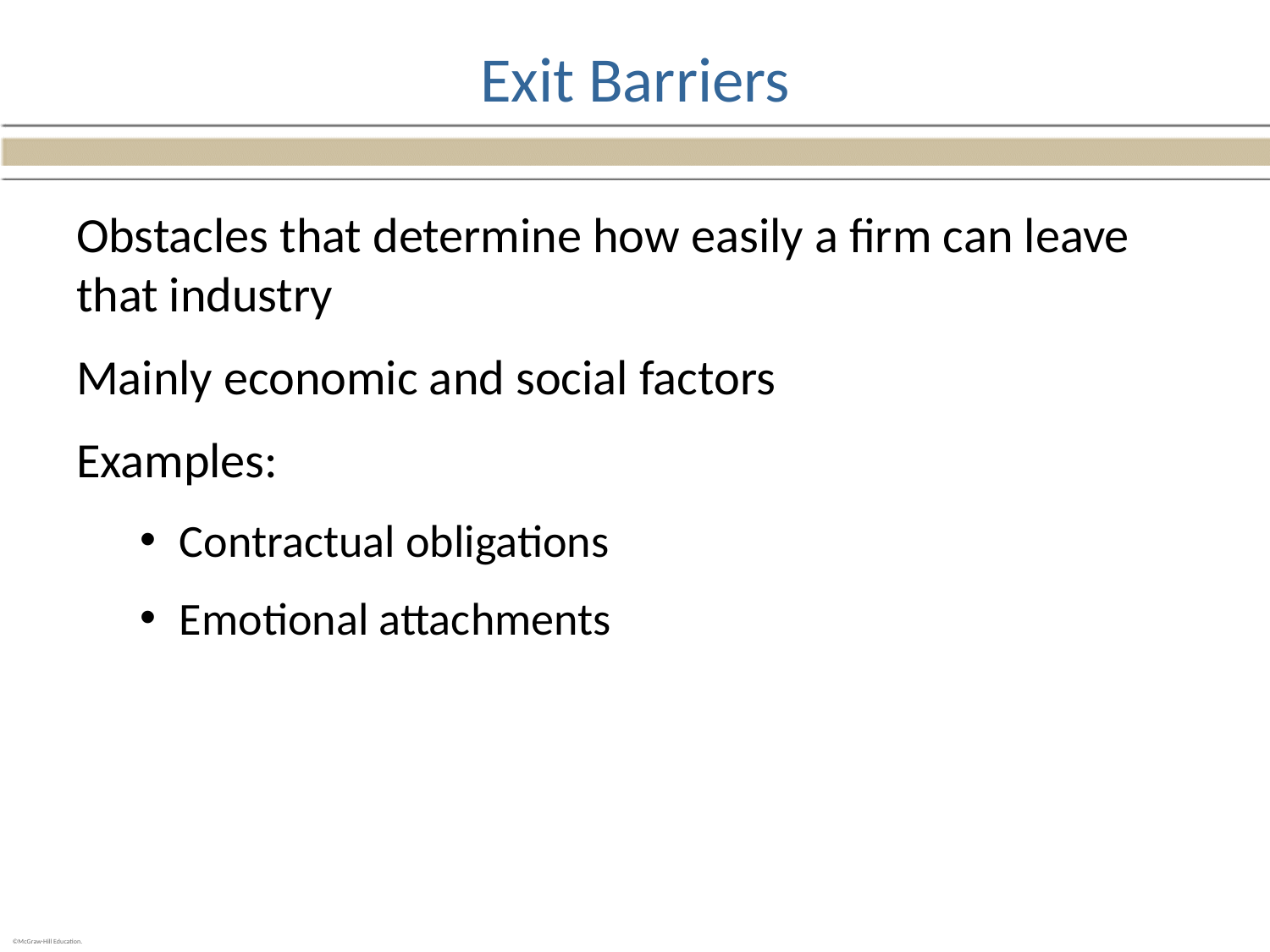

# Exit Barriers
Obstacles that determine how easily a firm can leave that industry
Mainly economic and social factors
Examples:
Contractual obligations
Emotional attachments